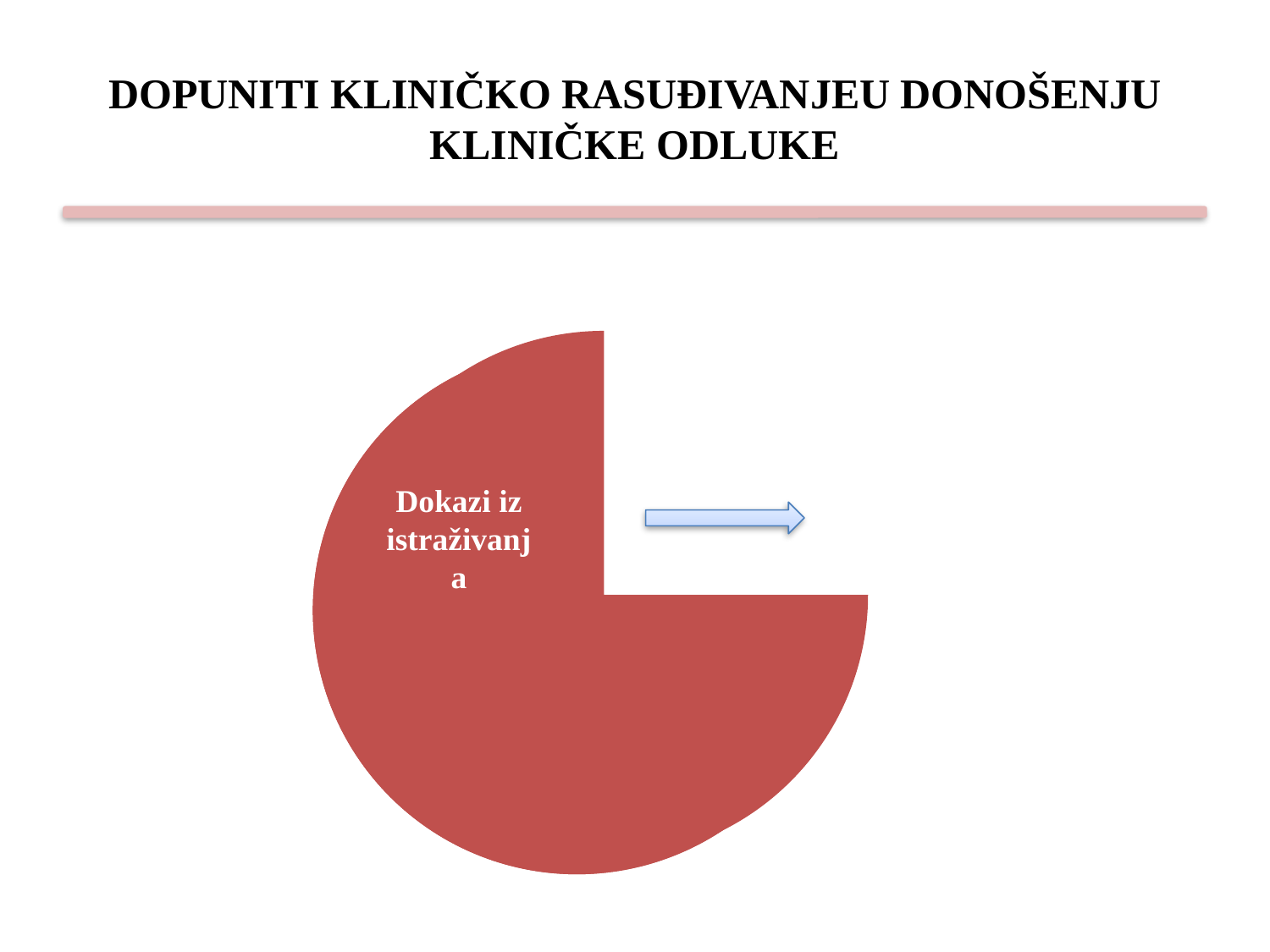

# DOPUNITI KLINIČKO RASUĐIVANJEU DONOŠENJU KLINIČKE ODLUKE

Okolnosti vezane za pacijenta
Klinička ekspertiza
Dokazi iz istraživanja